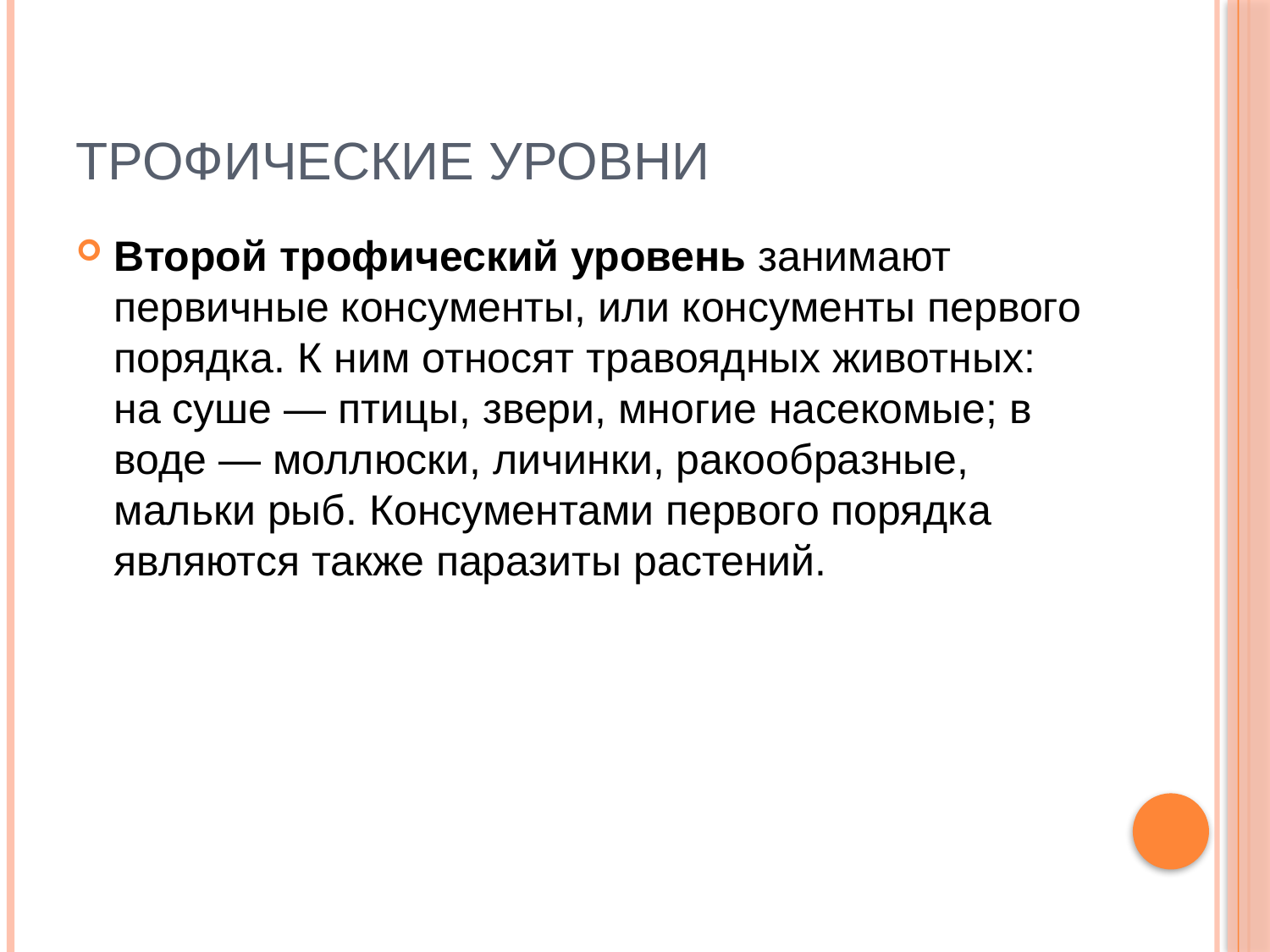

# Трофические уровни
Второй трофический уровень занимают первичные консументы, или консументы первого порядка. К ним относят травоядных животных: на суше — птицы, звери, многие насекомые; в воде — моллюски, личинки, ракообразные, мальки рыб. Консументами первого порядка являются также паразиты растений.